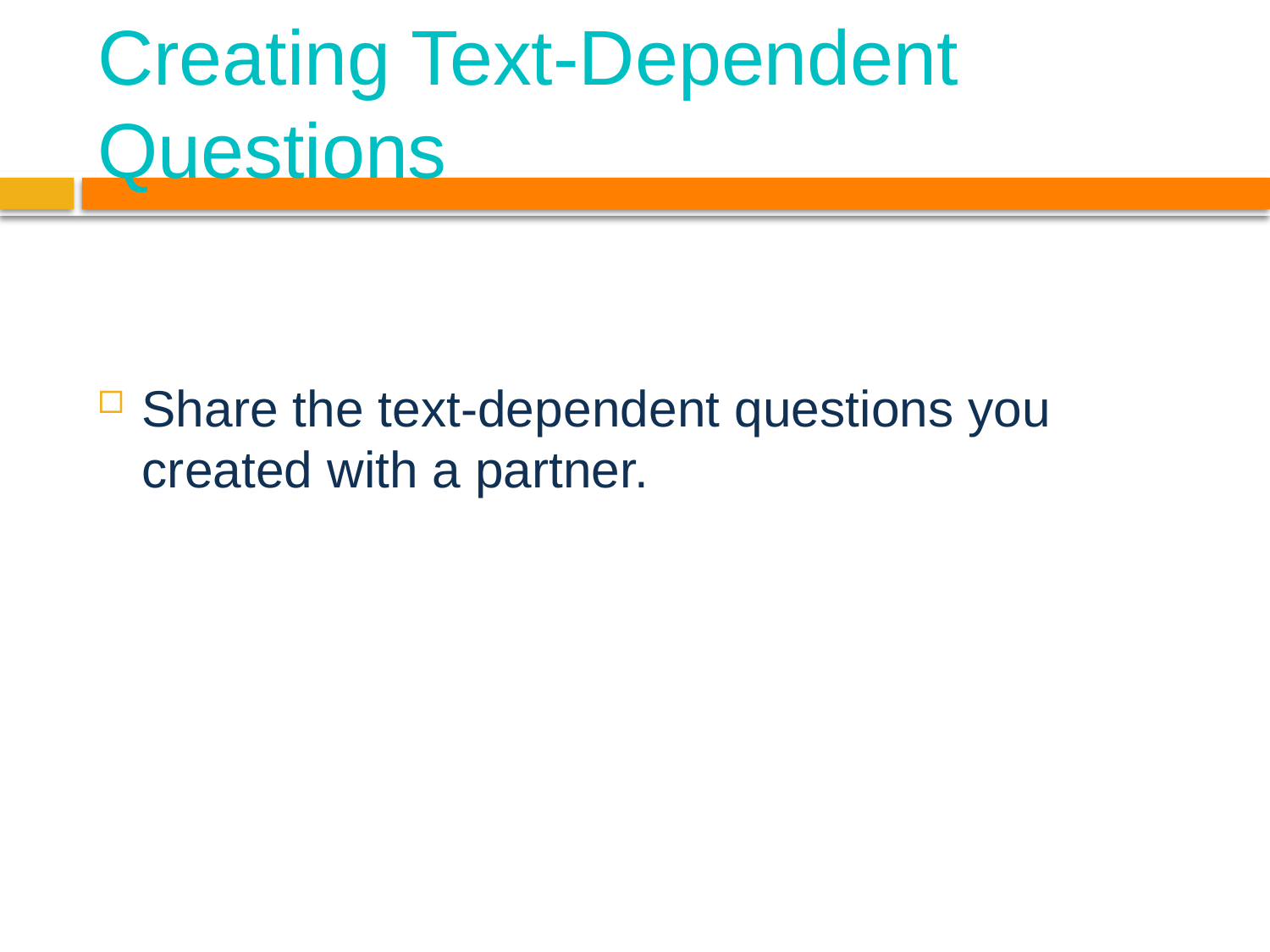

# Creating Text-Dependent Questions

Share the text-dependent questions you created with a partner.